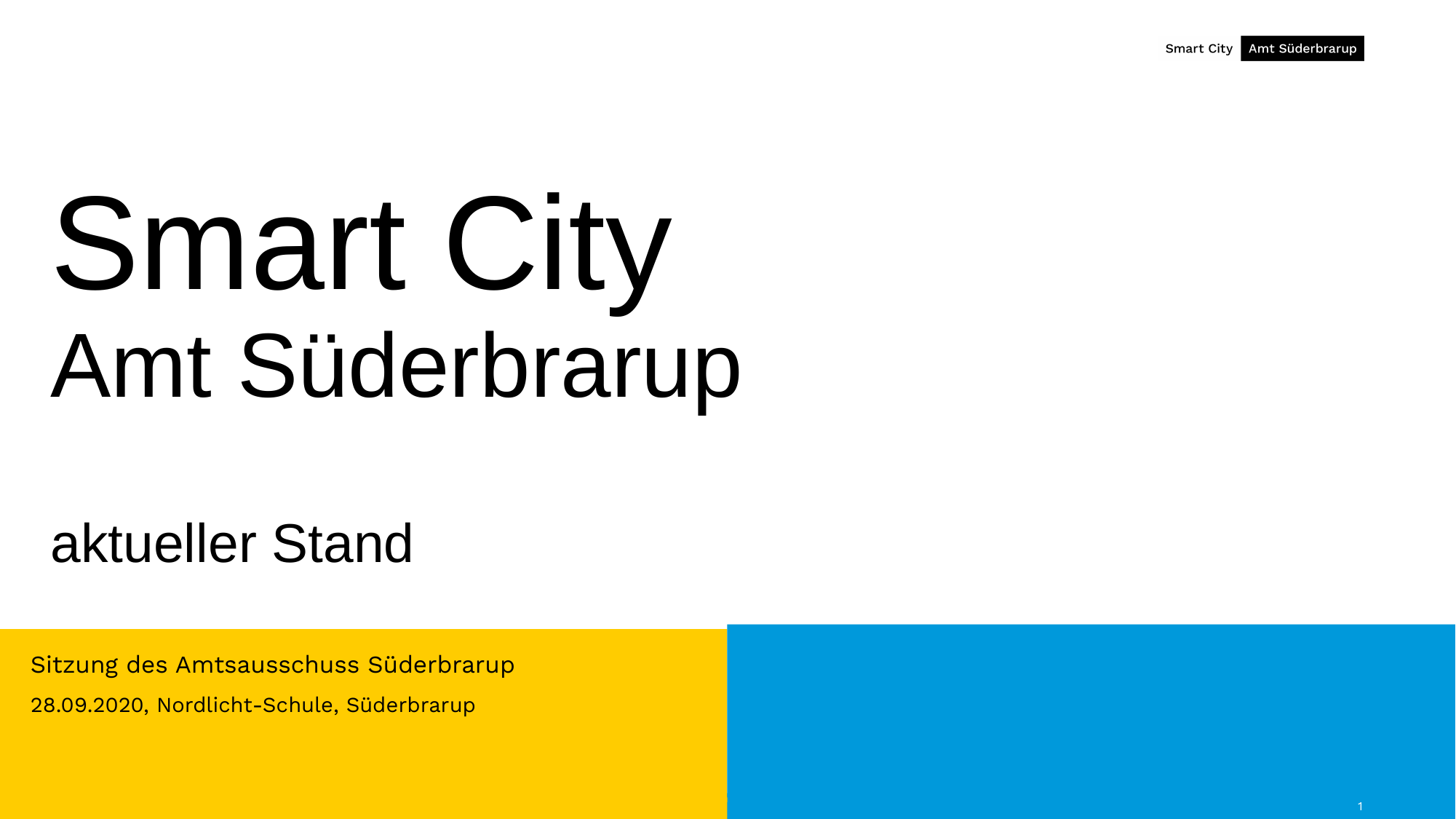

# Smart City Amt Süderbrarup aktueller Stand
Sitzung des Amtsausschuss Süderbrarup
28.09.2020, Nordlicht-Schule, Süderbrarup

1